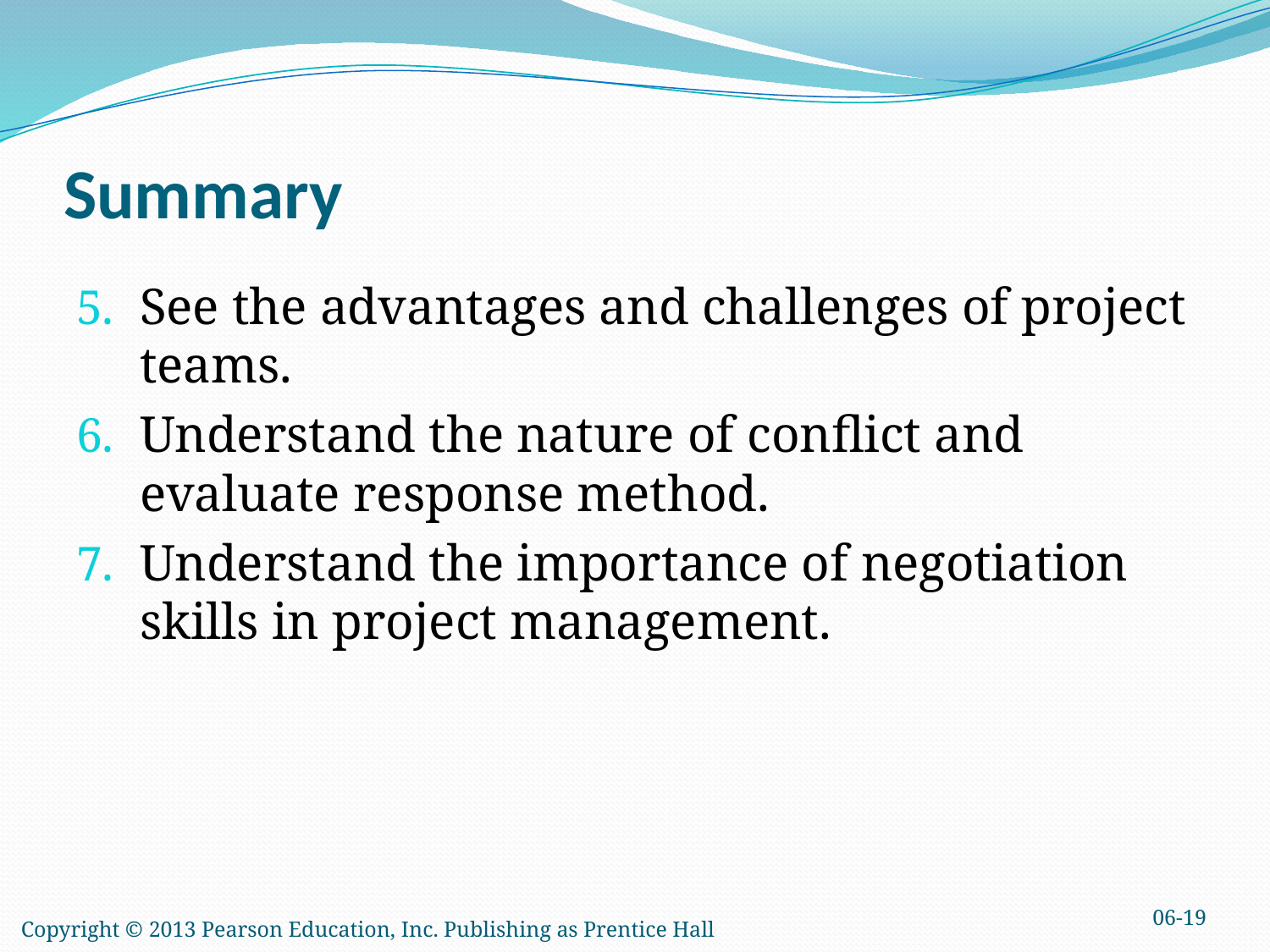

# Summary
See the advantages and challenges of project teams.
Understand the nature of conflict and evaluate response method.
Understand the importance of negotiation skills in project management.

06-19